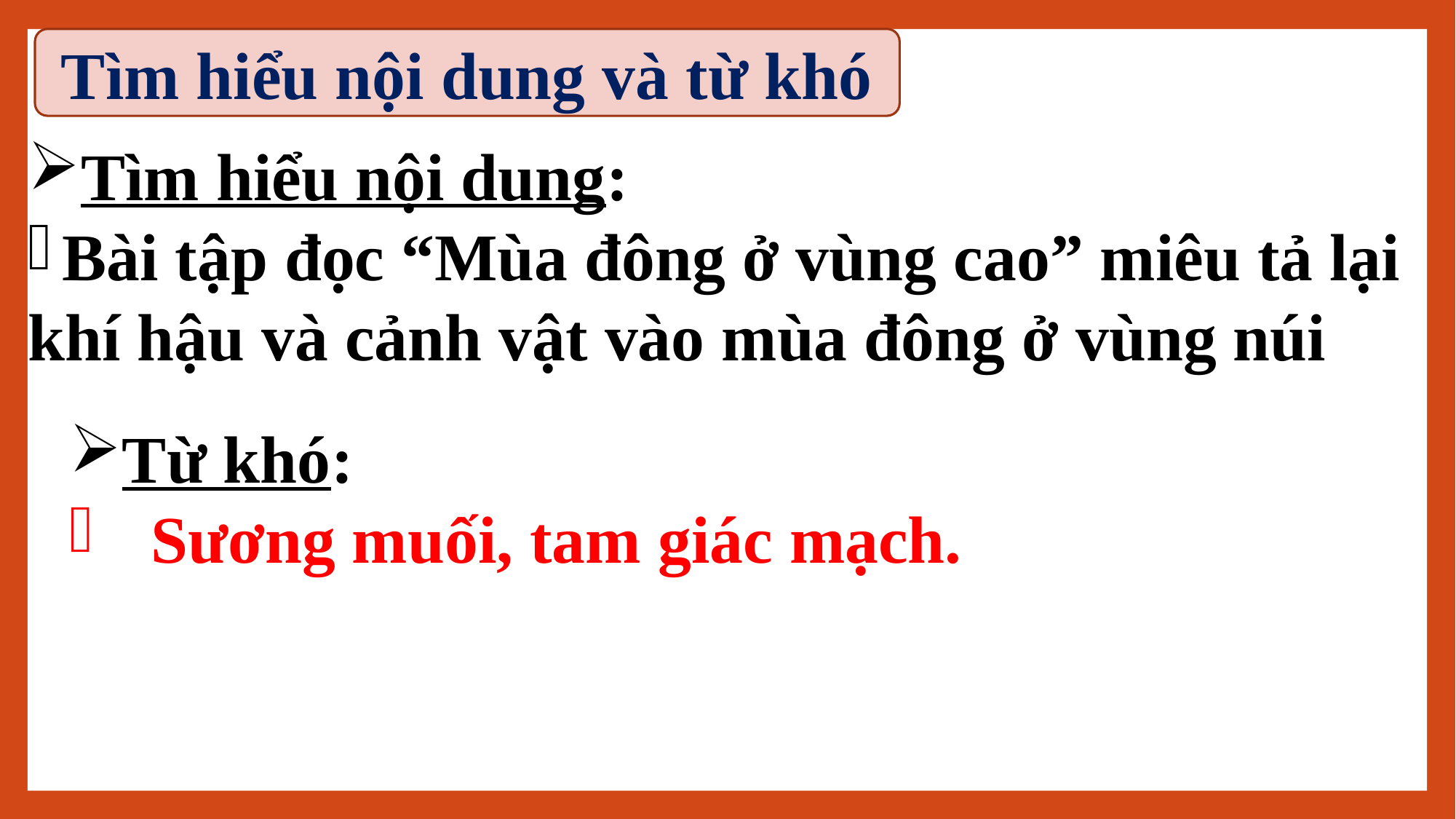

Tìm hiểu nội dung và từ khó

Tìm hiểu nội dung:
Bài tập đọc “Mùa đông ở vùng cao” miêu tả lại
khí hậu và cảnh vật vào mùa đông ở vùng núi
Từ khó:
Sương muối, tam giác mạch.